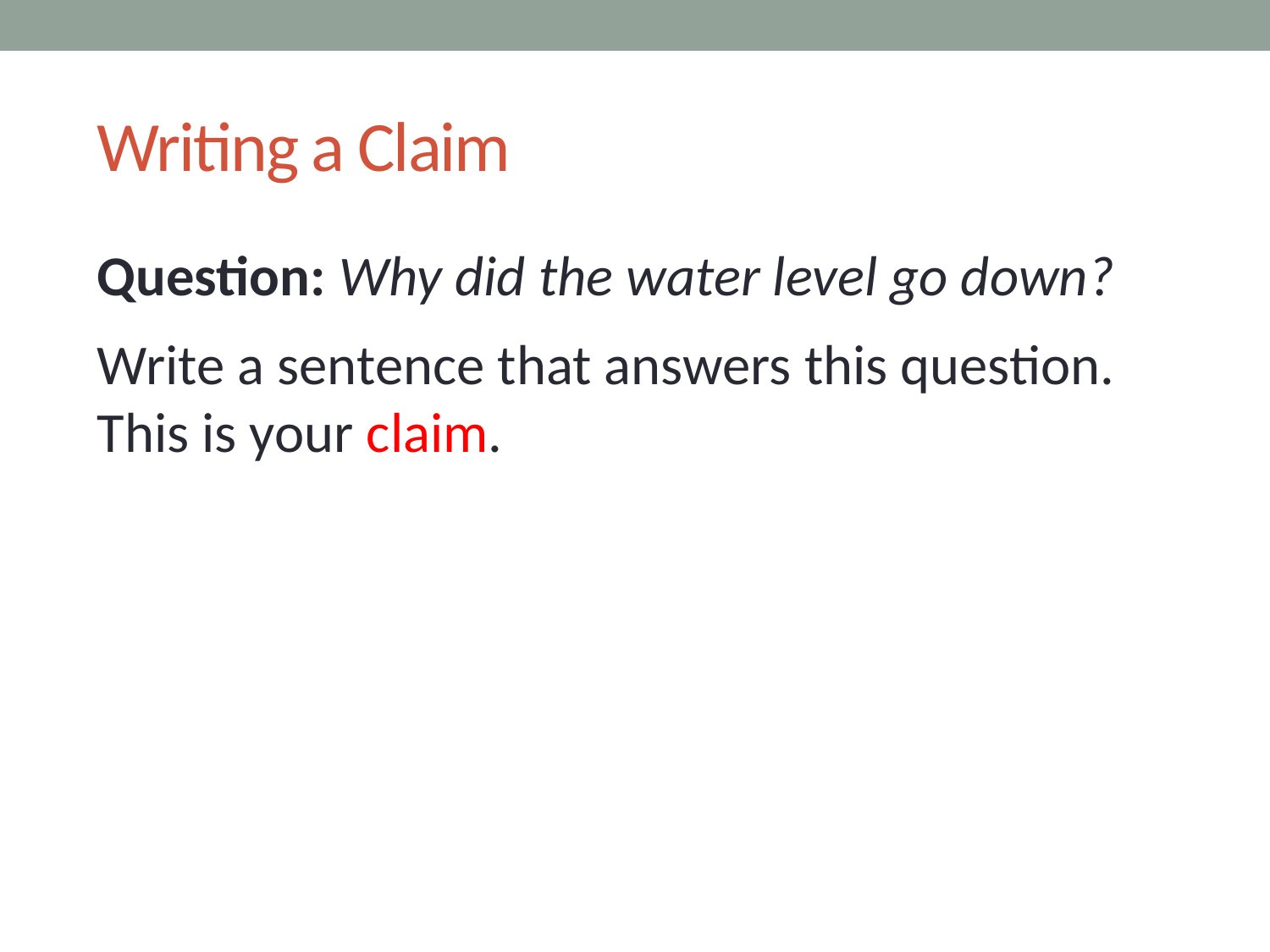

# Writing a Claim
Question: Why did the water level go down?
Write a sentence that answers this question. This is your claim.